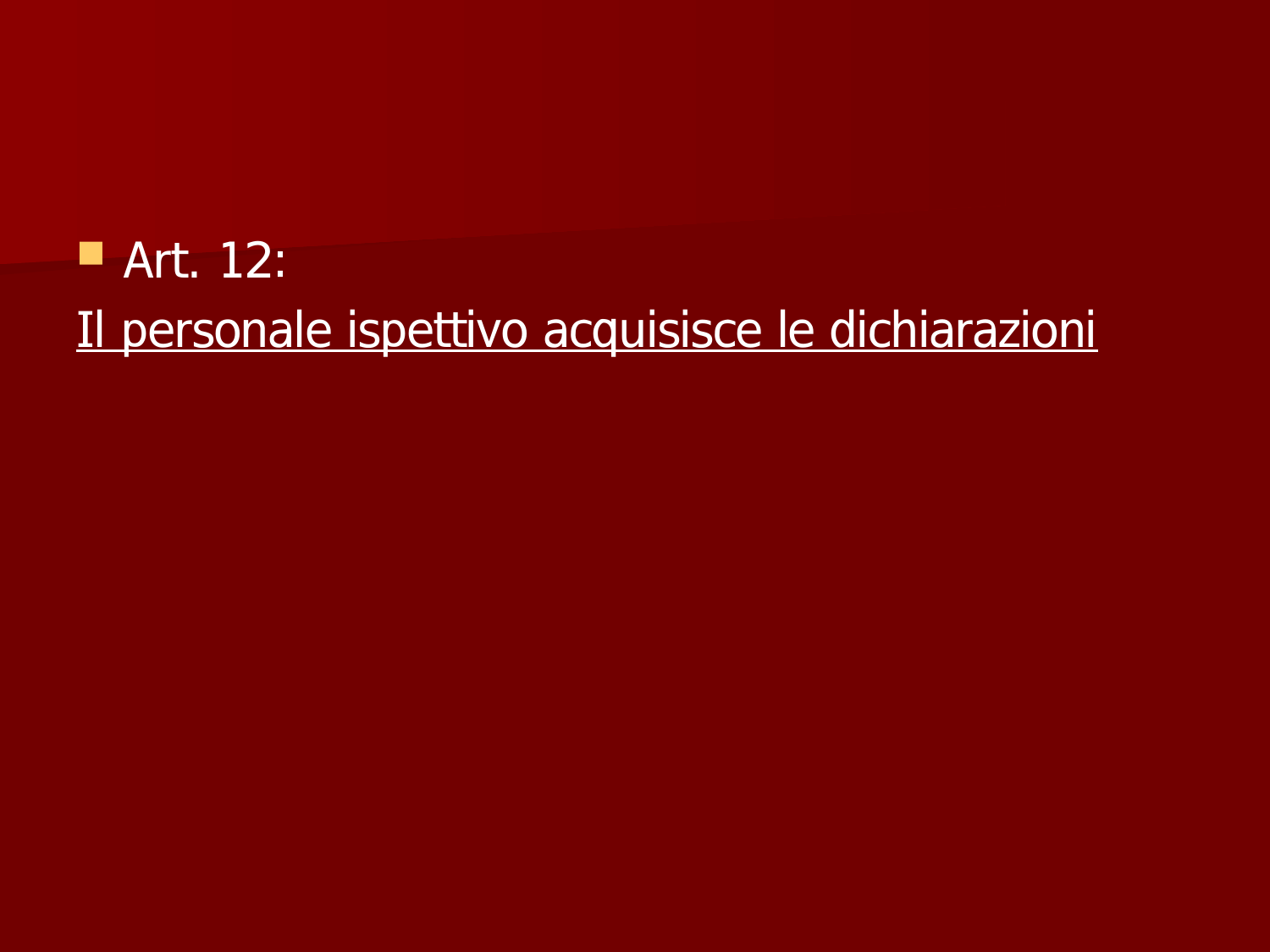

Art. 12:
Il personale ispettivo acquisisce le dichiarazioni